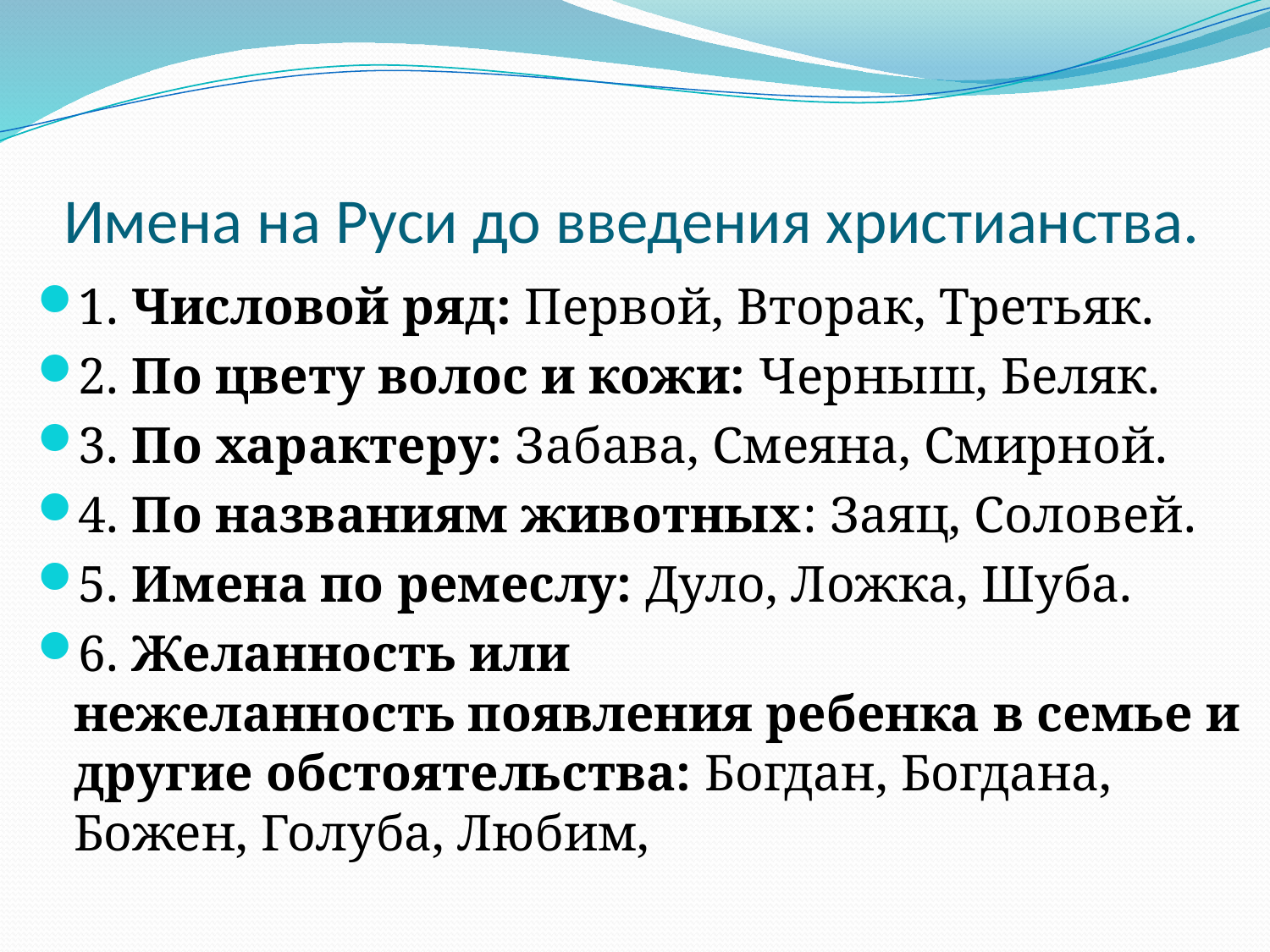

# Имена на Руси до введения христианства.
1. Числовой ряд: Первой, Вторак, Третьяк.
2. По цвету волос и кожи: Черныш, Беляк.
3. По характеру: Забава, Смеяна, Смирной.
4. По названиям животных: Заяц, Соловей.
5. Имена по ремеслу: Дуло, Ложка, Шуба.
6. Желанность или нежеланность появления ребенка в семье и другие обстоятельства: Богдан, Богдана, Божен, Голуба, Любим,